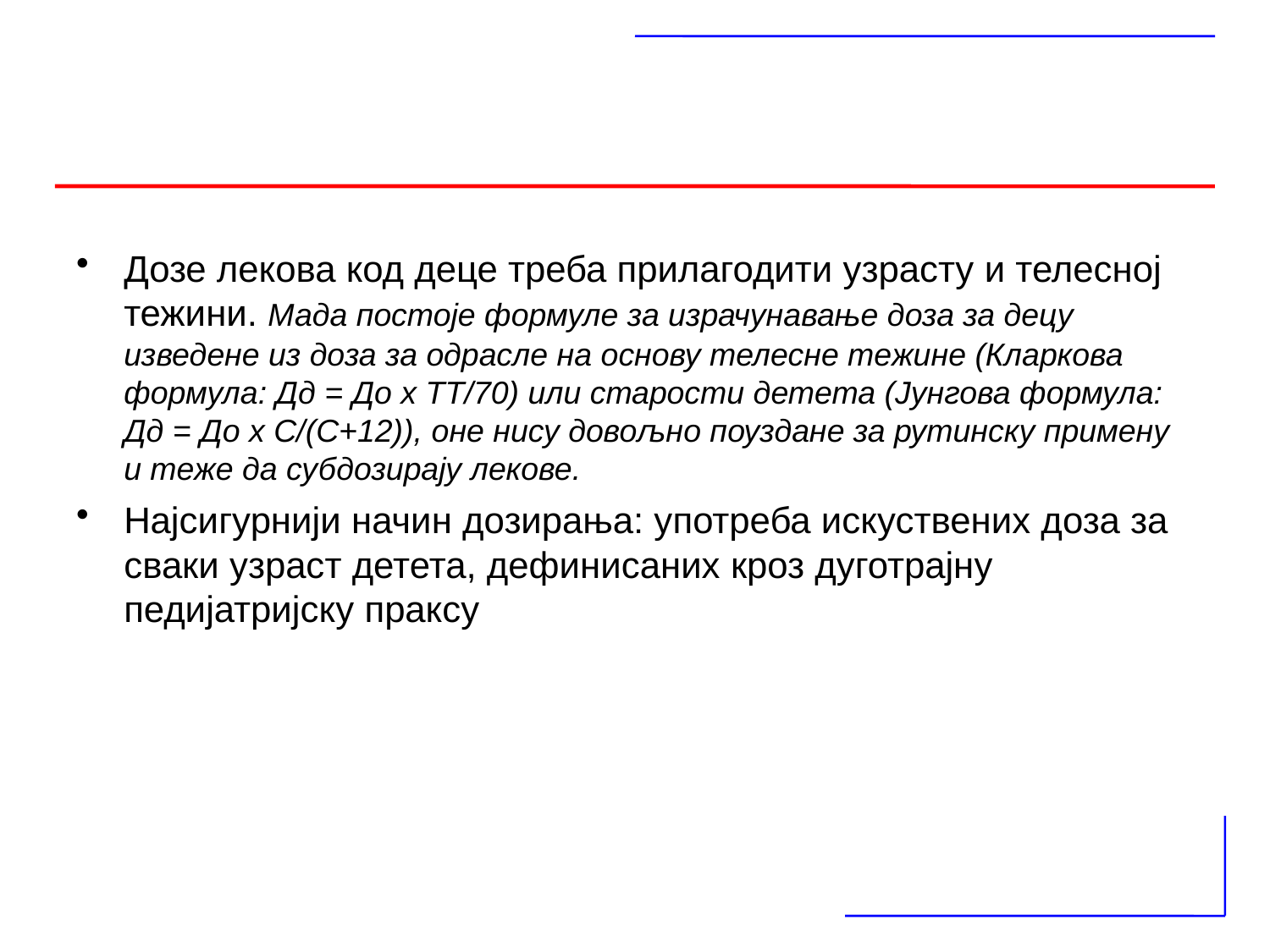

#
Дозе лекова код деце треба прилагодити узрасту и телесној тежини. Мада постоје формуле за израчунавање доза за децу изведене из доза за одрасле на основу телесне тежине (Кларкова формула: Дд = До x ТТ/70) или старости детета (Јунгова формула: Дд = До x С/(С+12)), оне нису довољно поуздане за рутинску примену и теже да субдозирају лекове.
Најсигурнији начин дозирања: употреба искуствених доза за сваки узраст детета, дефинисаних кроз дуготрајну педијатријску праксу